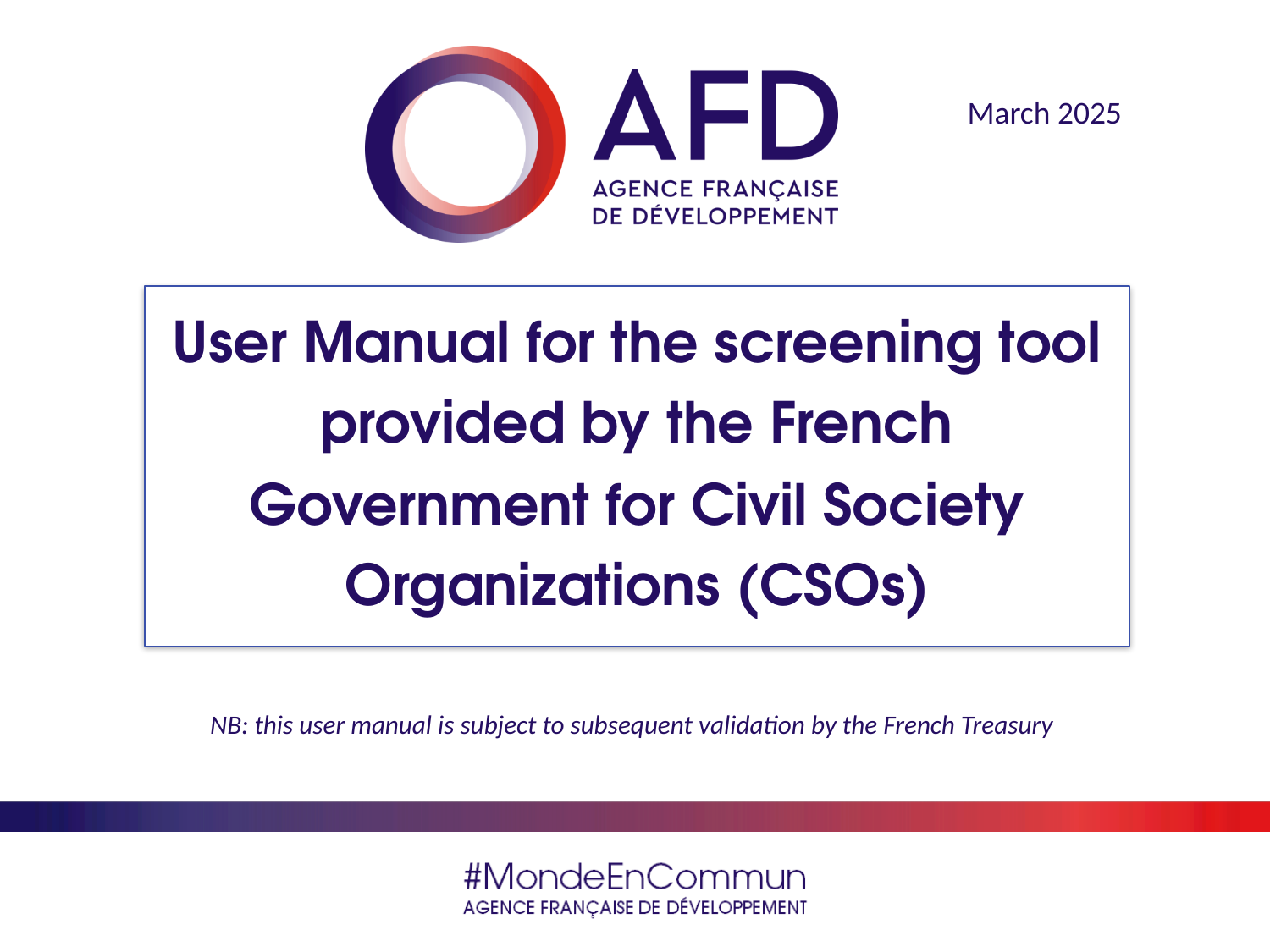

March 2025
User Manual for the screening tool provided by the French Government for Civil Society Organizations (CSOs)
NB: this user manual is subject to subsequent validation by the French Treasury